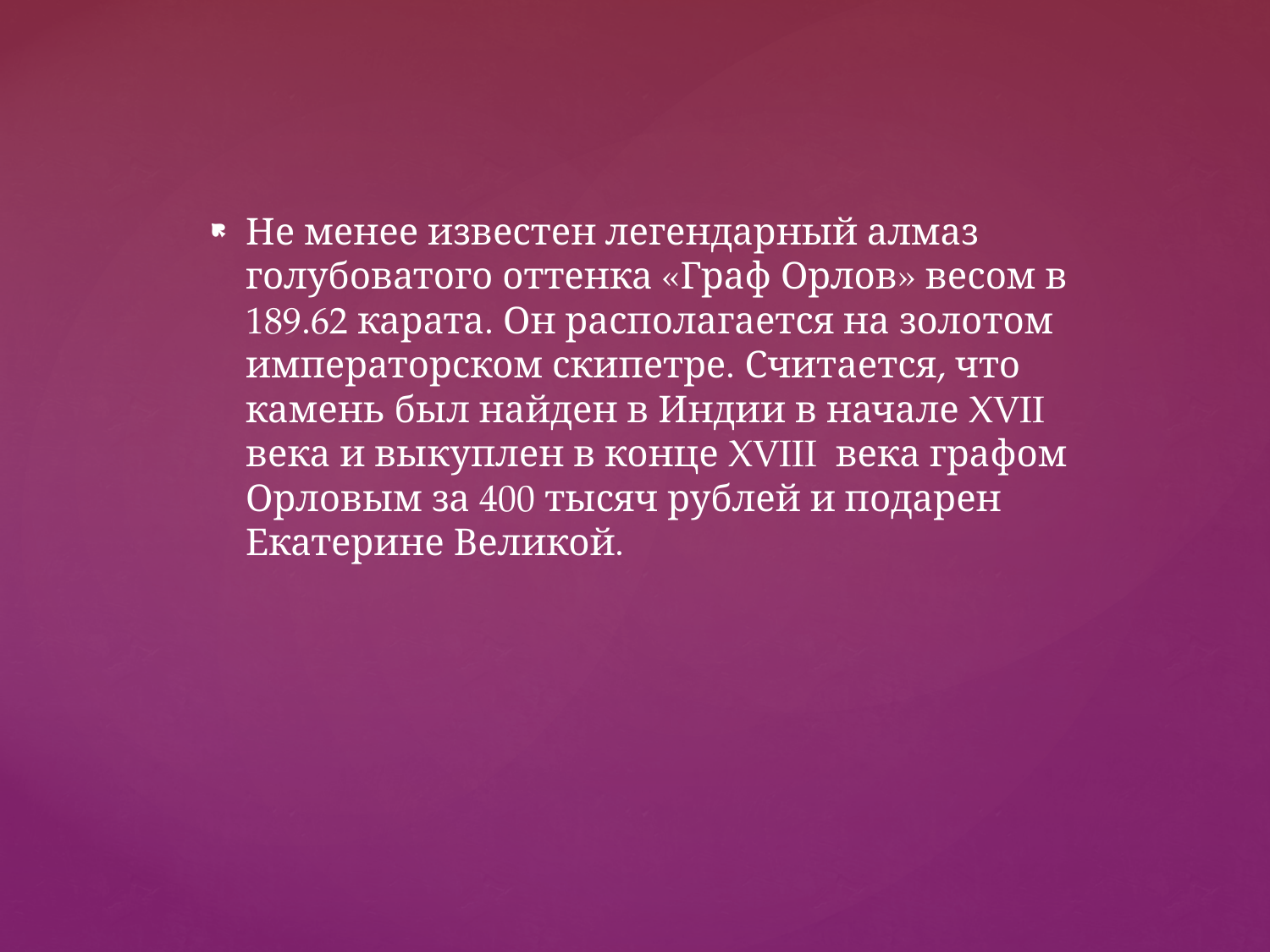

Не менее известен легендарный алмаз голубоватого оттенка «Граф Орлов» весом в 189.62 карата. Он располагается на золотом императорском скипетре. Считается, что камень был найден в Индии в начале XVII  века и выкуплен в конце XVIII  века графом Орловым за 400 тысяч рублей и подарен Екатерине Великой.
#